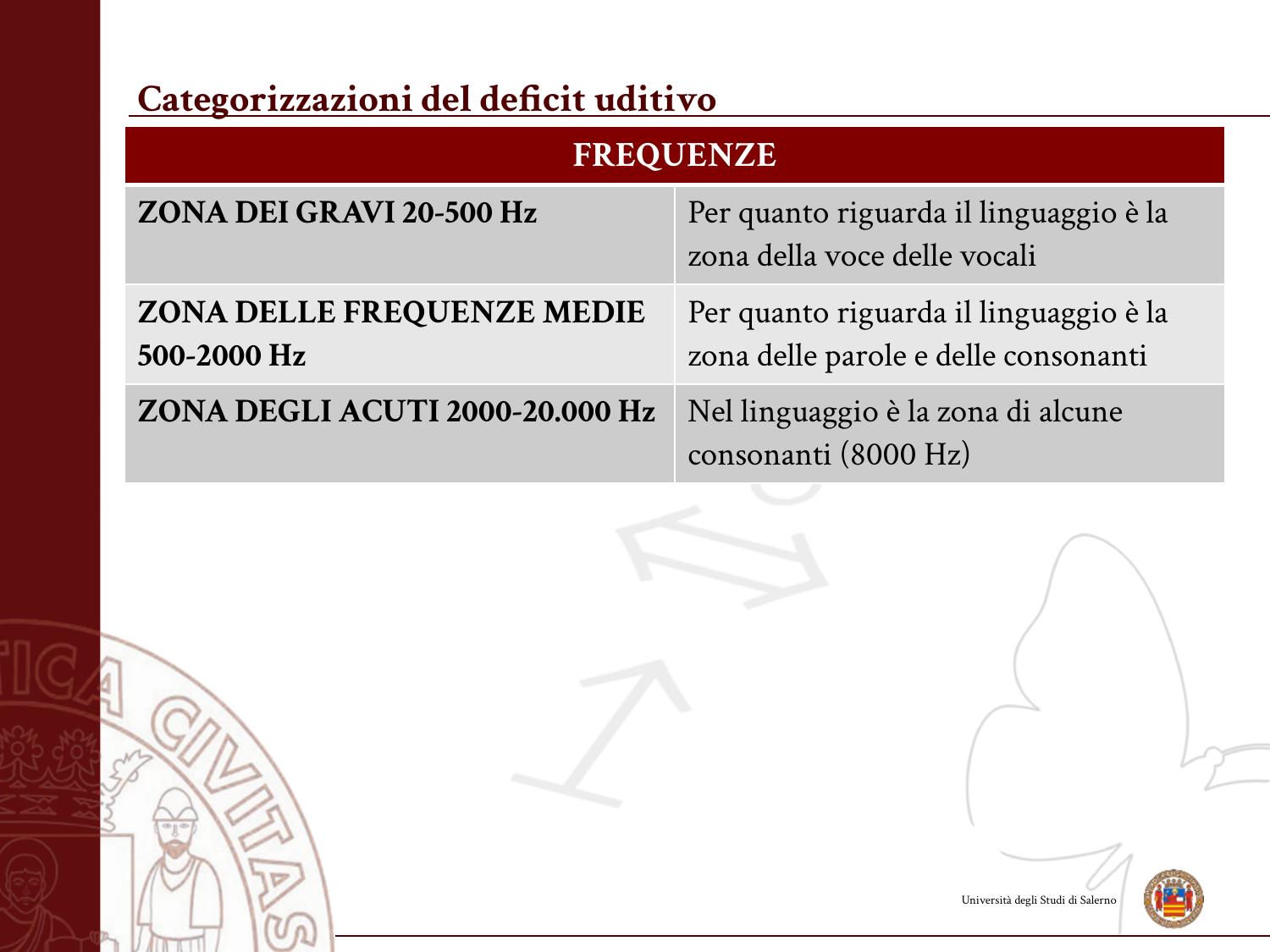

# Categorizzazioni del deficit uditivo
| FREQUENZE |  |
| --- | --- |
| ZONA DEI GRAVI 20-500 Hz | Per quanto riguarda il linguaggio è la zona della voce delle vocali |
| ZONA DELLE FREQUENZE MEDIE 500-2000 Hz | Per quanto riguarda il linguaggio è la zona delle parole e delle consonanti |
| ZONA DEGLI ACUTI 2000-20.000 Hz | Nel linguaggio è la zona di alcune consonanti (8000 Hz) |